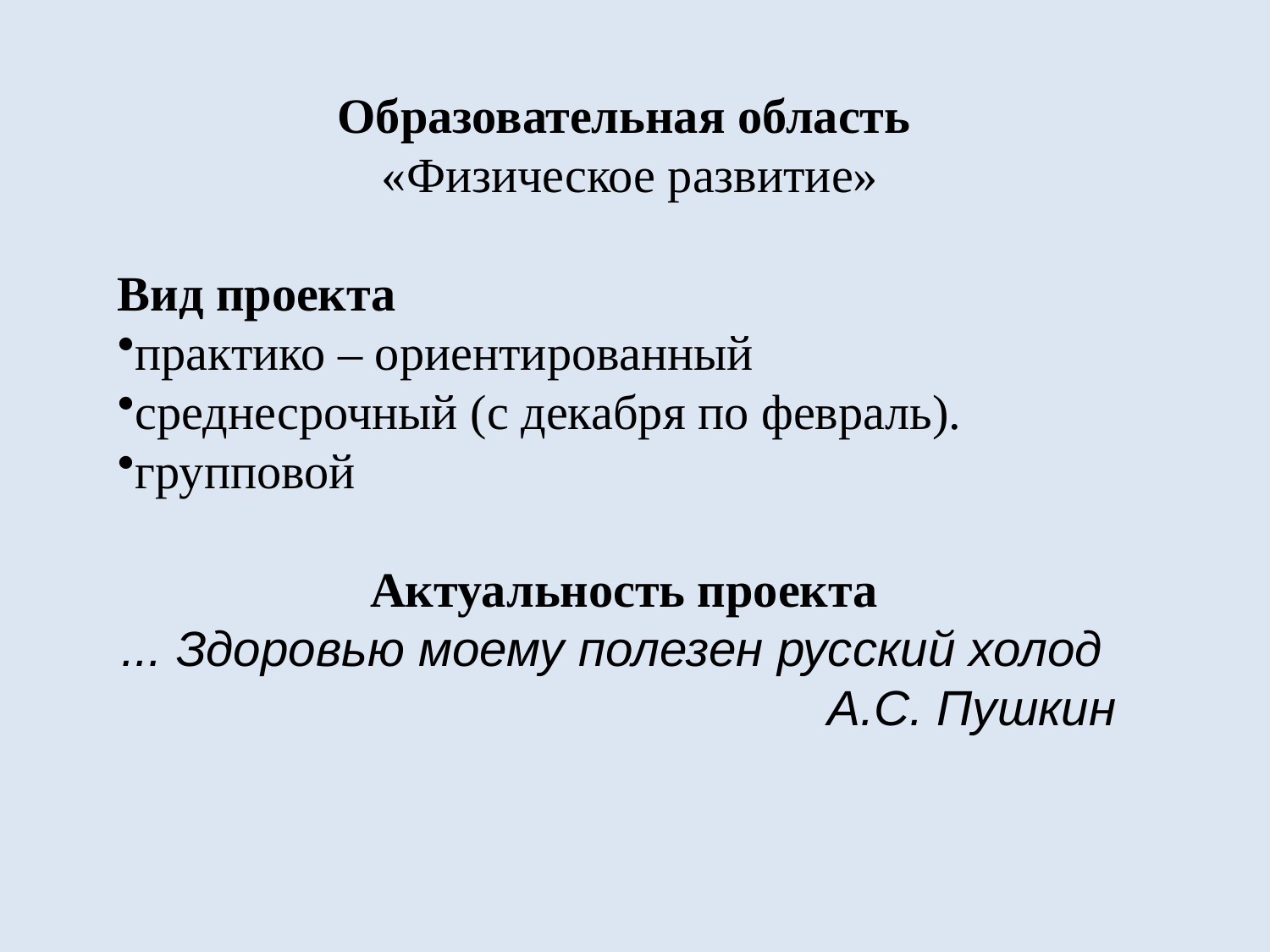

Образовательная область
 «Физическое развитие»

Вид проекта
практико – ориентированный
среднесрочный (с декабря по февраль).
групповой

Актуальность проекта
... Здоровью моему полезен русский холод      А.С. Пушкин